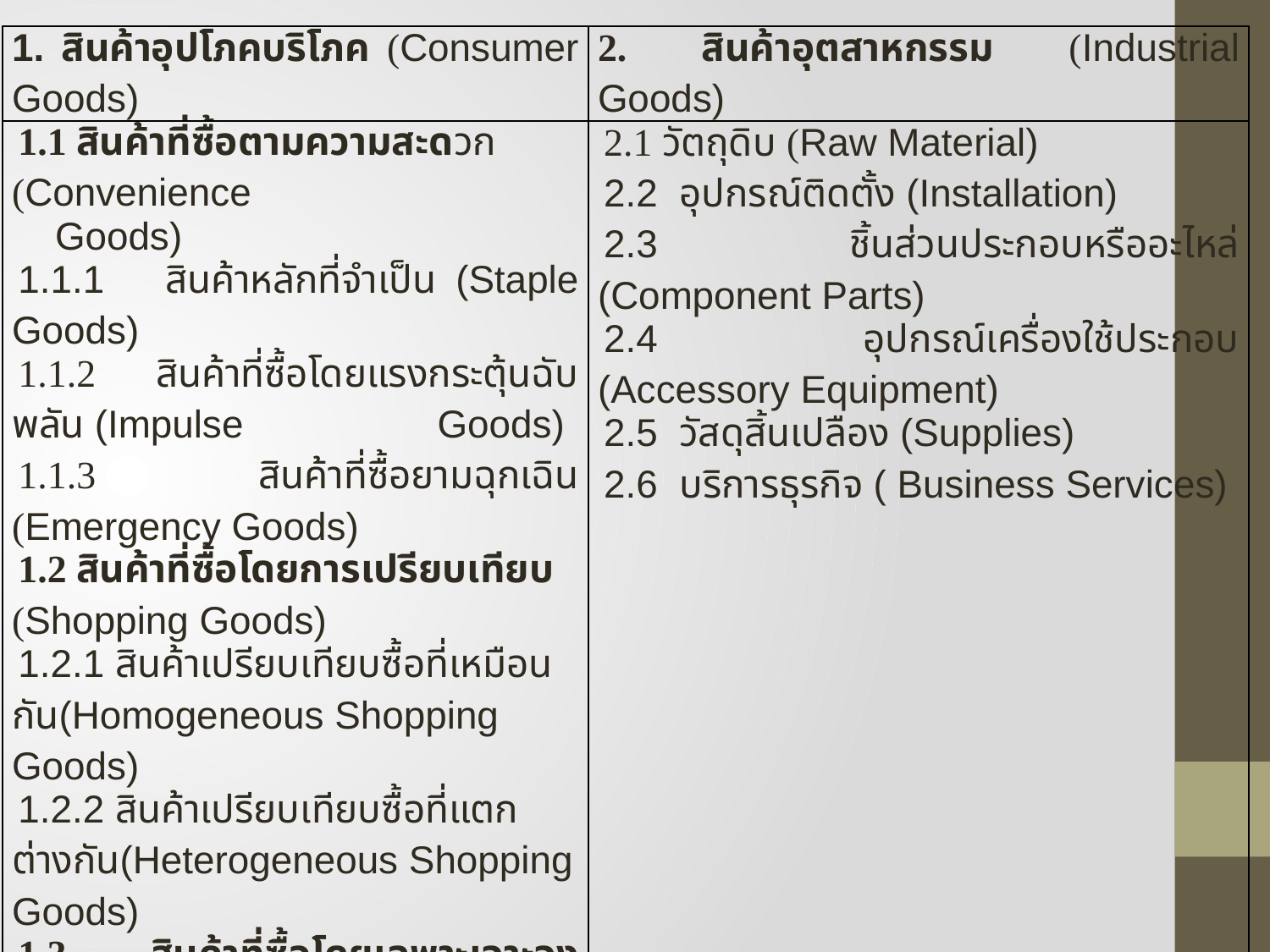

| 1. สินค้าอุปโภคบริโภค (Consumer Goods) | 2. สินค้าอุตสาหกรรม (Industrial Goods) |
| --- | --- |
| 1.1 สินค้าที่ซื้อตามความสะดวก (Convenience Goods) 1.1.1 สินค้าหลักที่จำเป็น (Staple Goods) 1.1.2 สินค้าที่ซื้อโดยแรงกระตุ้นฉับพลัน (Impulse Goods) 1.1.3 สินค้าที่ซื้อยามฉุกเฉิน (Emergency Goods) 1.2 สินค้าที่ซื้อโดยการเปรียบเทียบ (Shopping Goods) 1.2.1 สินค้าเปรียบเทียบซื้อที่เหมือนกัน(Homogeneous Shopping Goods) 1.2.2 สินค้าเปรียบเทียบซื้อที่แตกต่างกัน(Heterogeneous Shopping Goods) 1.3 สินค้าที่ซื้อโดยเฉพาะเจาะจง (Specialty Goods) 1.4 สินค้าที่ไม่แสวงซื้อ (Unsought Goods) | 2.1 วัตถุดิบ (Raw Material) 2.2 อุปกรณ์ติดตั้ง (Installation) 2.3 ชิ้นส่วนประกอบหรืออะไหล่ (Component Parts) 2.4 อุปกรณ์เครื่องใช้ประกอบ (Accessory Equipment) 2.5 วัสดุสิ้นเปลือง (Supplies) 2.6 บริการธุรกิจ ( Business Services) |